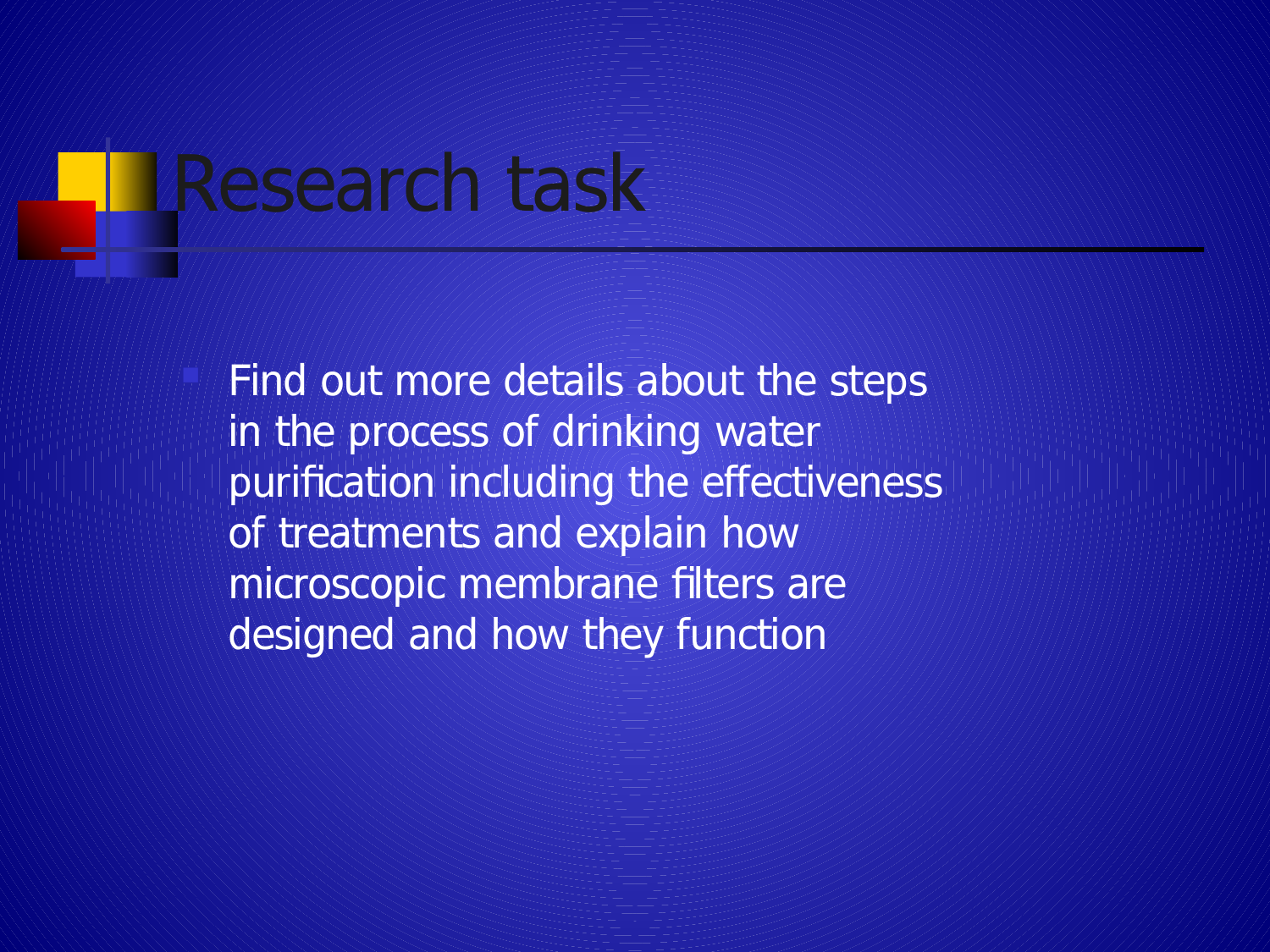

# Research task
Find out more details about the steps in the process of drinking water purification including the effectiveness of treatments and explain how microscopic membrane filters are designed and how they function